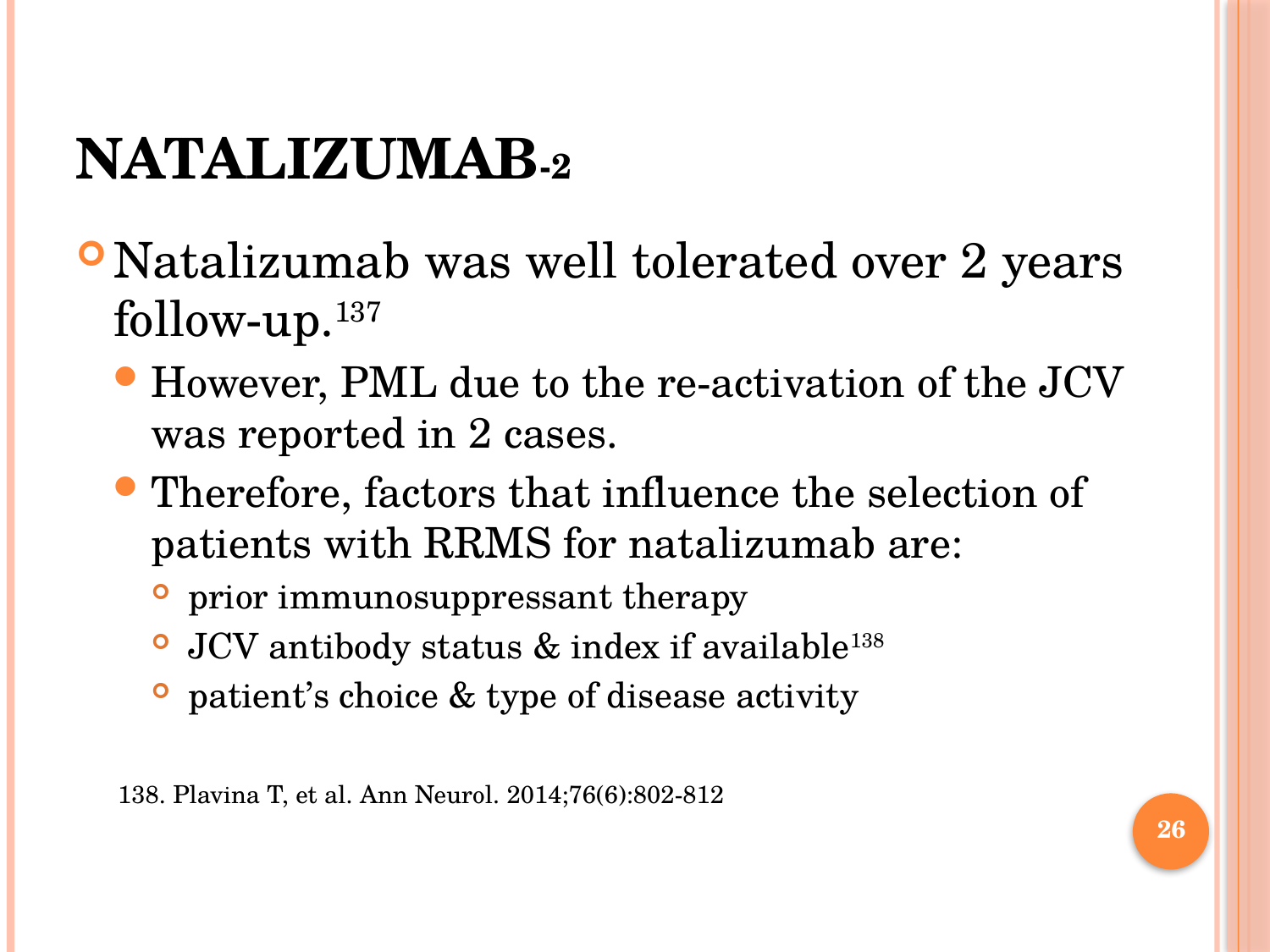

# Natalizumab-2
Natalizumab was well tolerated over 2 years follow-up.137
However, PML due to the re-activation of the JCV was reported in 2 cases.
Therefore, factors that influence the selection of patients with RRMS for natalizumab are:
prior immunosuppressant therapy
JCV antibody status & index if available138
patient’s choice & type of disease activity

      138. Plavina T, et al. Ann Neurol. 2014;76(6):802-812
26